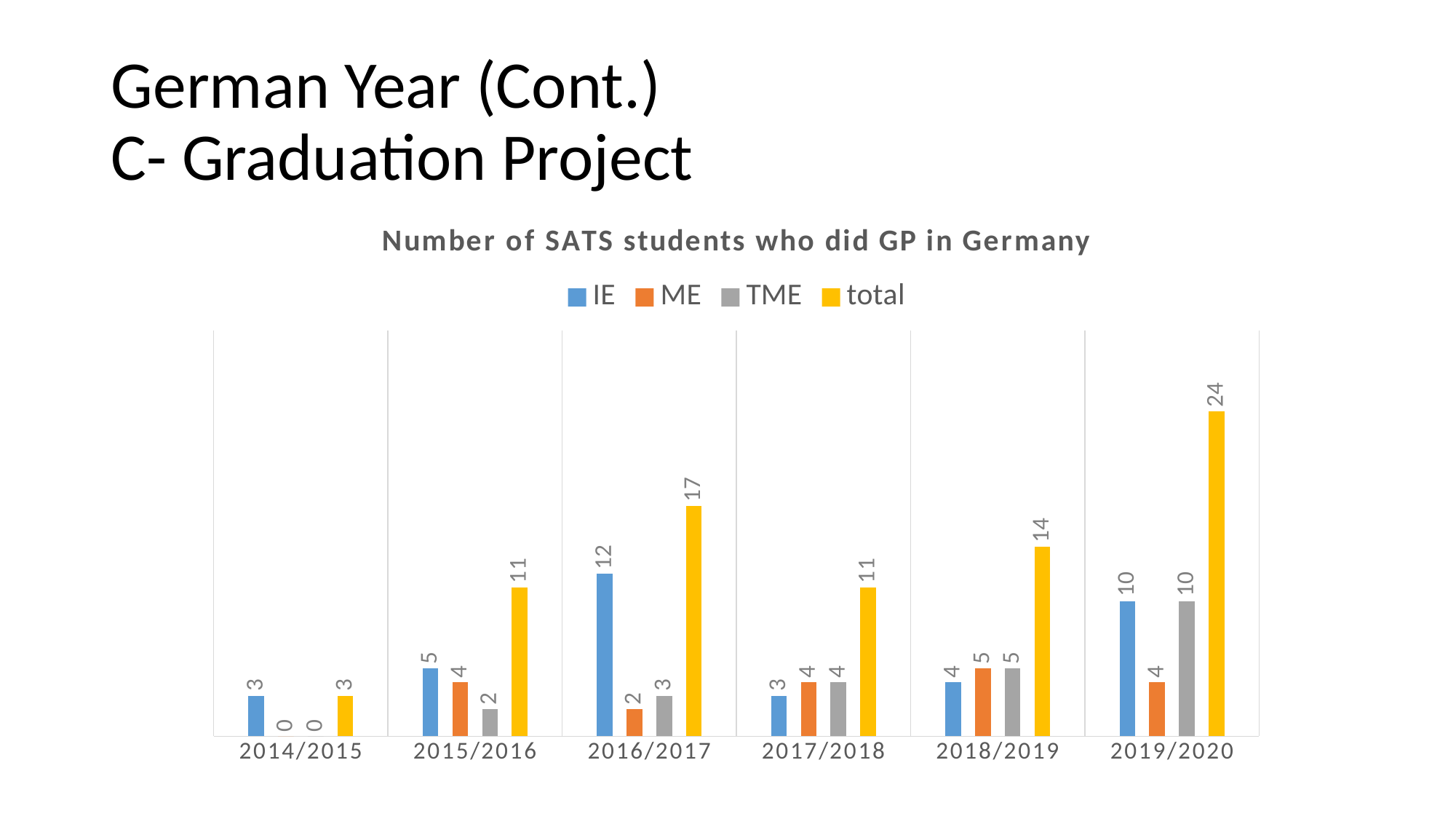

# German Year (Cont.) C- Graduation Project

### Chart: Number of SATS students who did GP in Germany

| Category | IE | ME | TME | total |
|---|---|---|---|---|
| 2014/2015 | 3.0 | 0.0 | 0.0 | 3.0 |
| 2015/2016 | 5.0 | 4.0 | 2.0 | 11.0 |
| 2016/2017 | 12.0 | 2.0 | 3.0 | 17.0 |
| 2017/2018 | 3.0 | 4.0 | 4.0 | 11.0 |
| 2018/2019 | 4.0 | 5.0 | 5.0 | 14.0 |
| 2019/2020 | 10.0 | 4.0 | 10.0 | 24.0 |